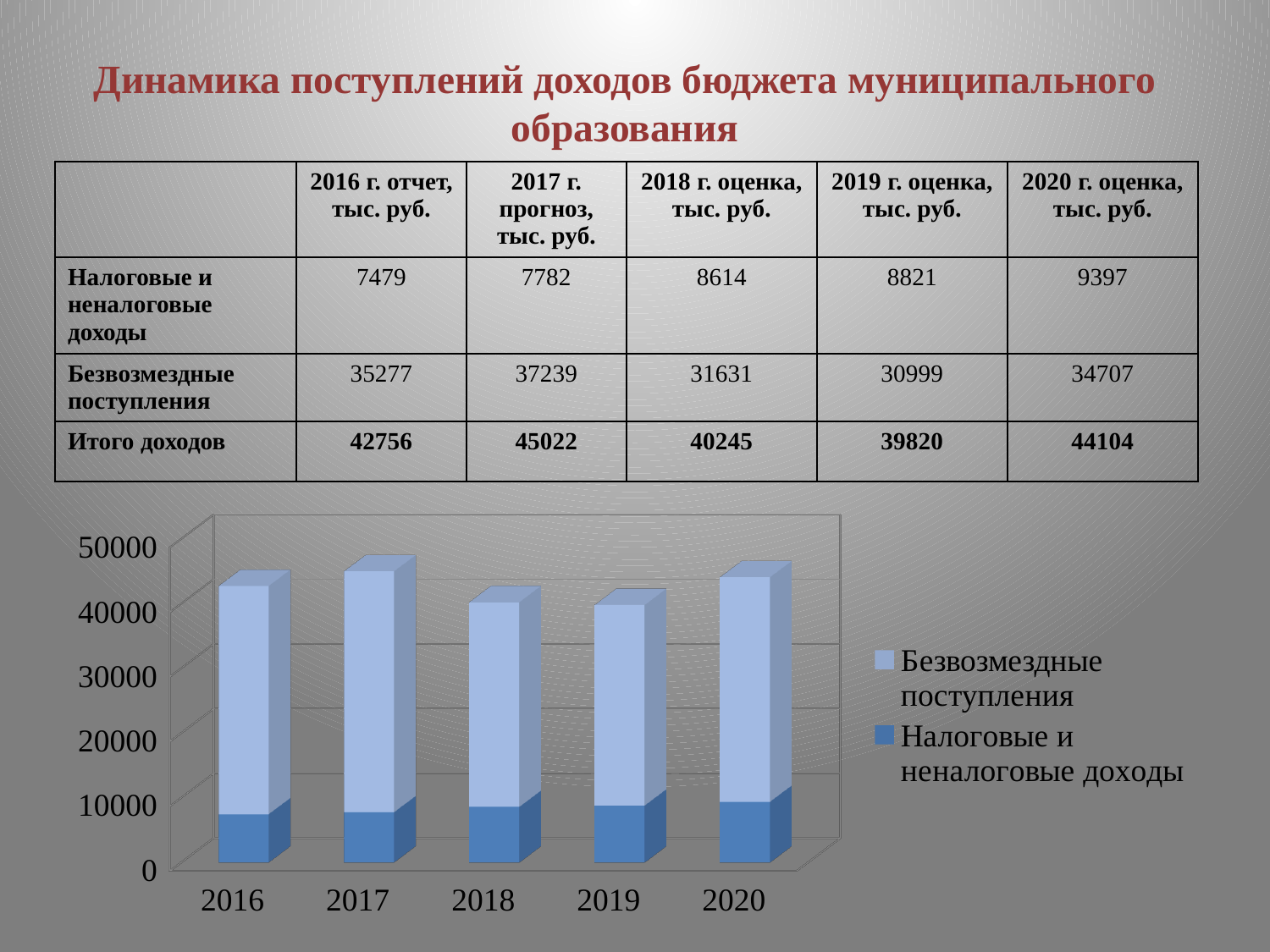

# Динамика поступлений доходов бюджета муниципального образования
|  | 2016 г. отчет, тыс. руб. | 2017 г. прогноз, тыс. руб. | 2018 г. оценка, тыс. руб. | 2019 г. оценка, тыс. руб. | 2020 г. оценка, тыс. руб. |
| --- | --- | --- | --- | --- | --- |
| Налоговые и неналоговые доходы | 7479 | 7782 | 8614 | 8821 | 9397 |
| Безвозмездные поступления | 35277 | 37239 | 31631 | 30999 | 34707 |
| Итого доходов | 42756 | 45022 | 40245 | 39820 | 44104 |

[unsupported chart]